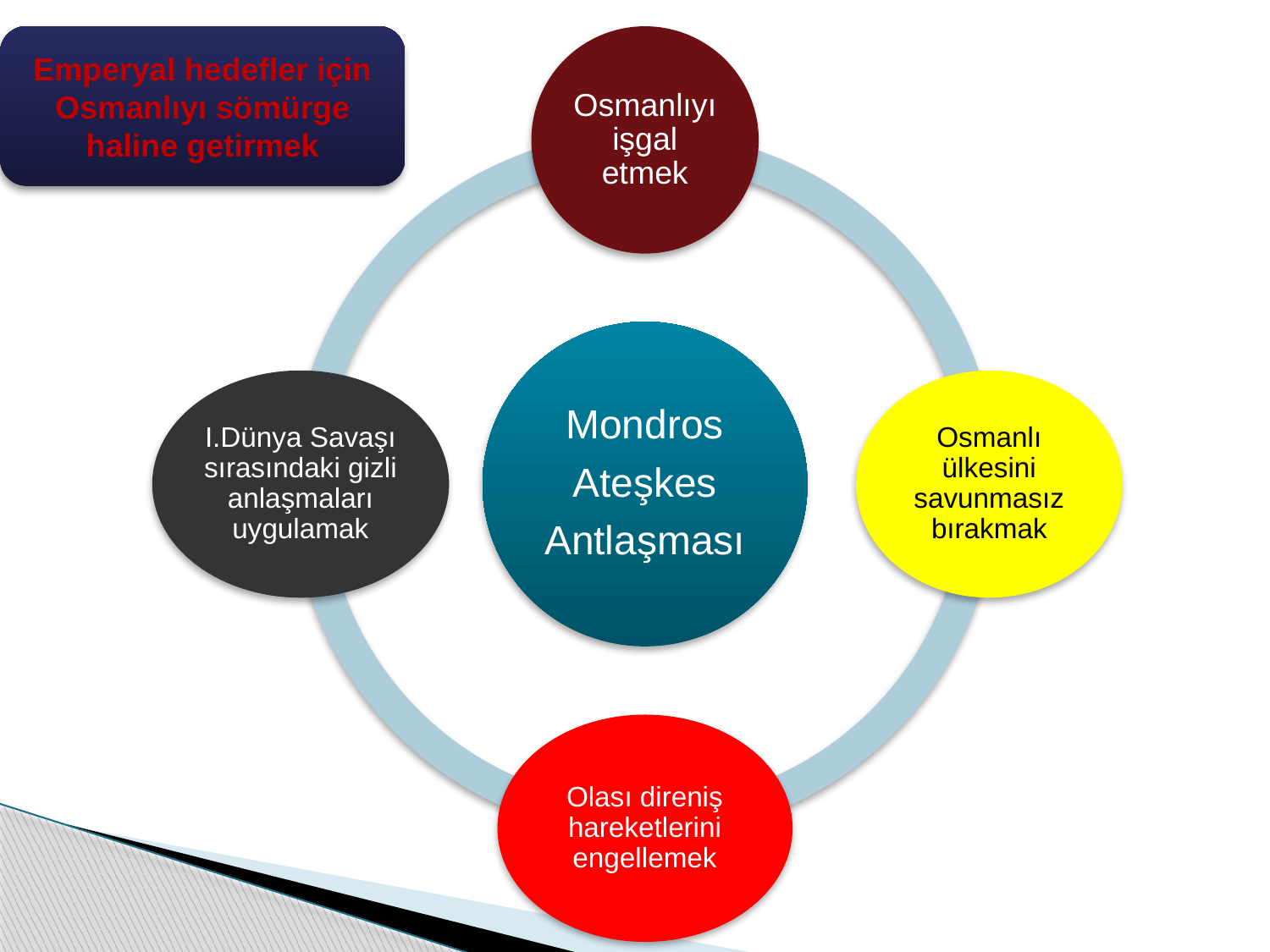

Emperyal hedefler için Osmanlıyı sömürge haline getirmek
Mondros
Ateşkes
Antlaşması
Osmanlıyı işgal etmek
Osmanlı ülkesini savunmasız bırakmak
Olası direniş hareketlerini engellemek
I.Dünya Savaşı sırasındaki gizli anlaşmaları uygulamak